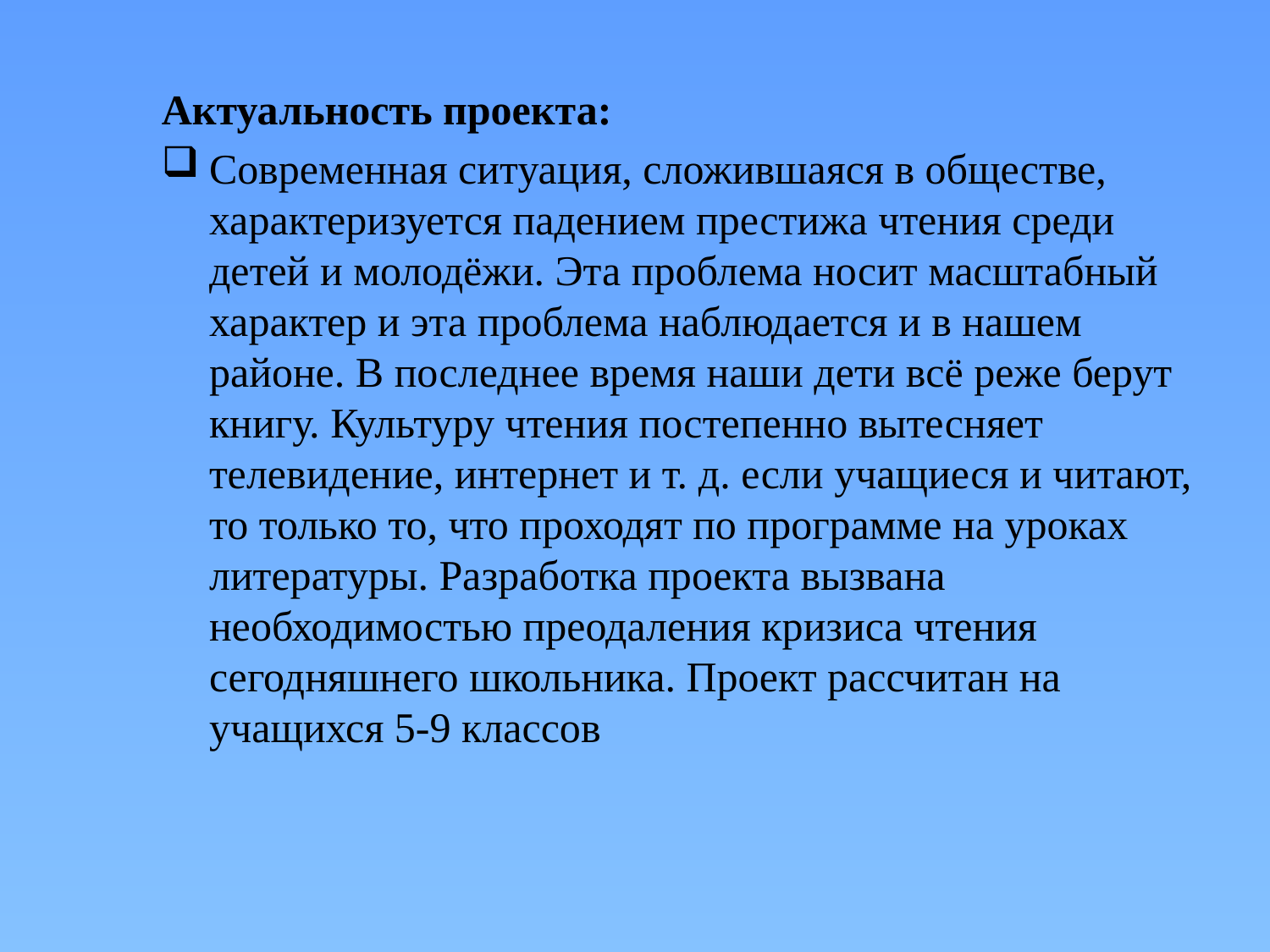

Актуальность проекта:
Современная ситуация, сложившаяся в обществе, характеризуется падением престижа чтения среди детей и молодёжи. Эта проблема носит масштабный характер и эта проблема наблюдается и в нашем районе. В последнее время наши дети всё реже берут книгу. Культуру чтения постепенно вытесняет телевидение, интернет и т. д. если учащиеся и читают, то только то, что проходят по программе на уроках литературы. Разработка проекта вызвана необходимостью преодаления кризиса чтения сегодняшнего школьника. Проект рассчитан на   учащихся 5-9 классов